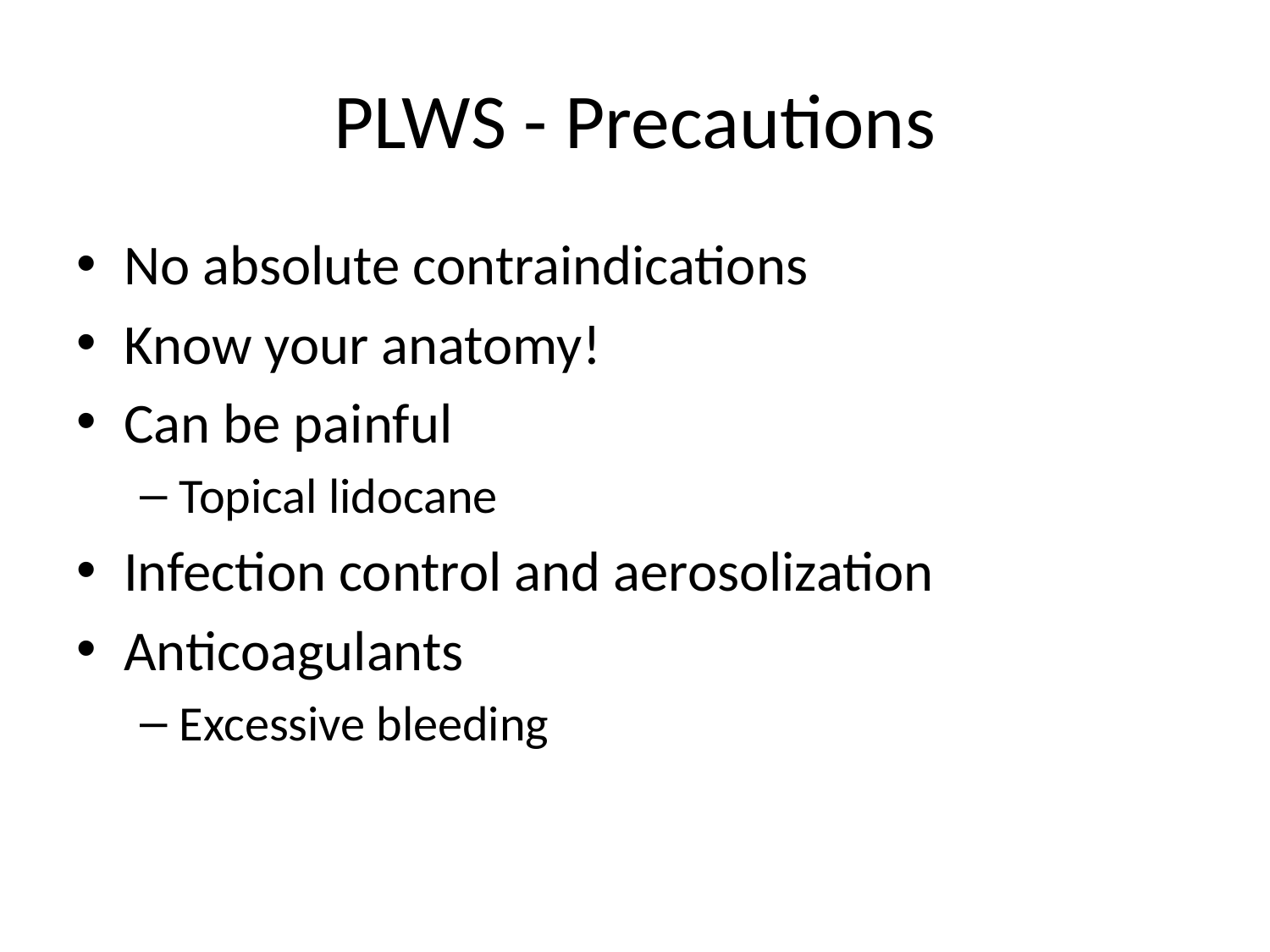

# PLWS - Precautions
No absolute contraindications
Know your anatomy!
Can be painful
Topical lidocane
Infection control and aerosolization
Anticoagulants
Excessive bleeding